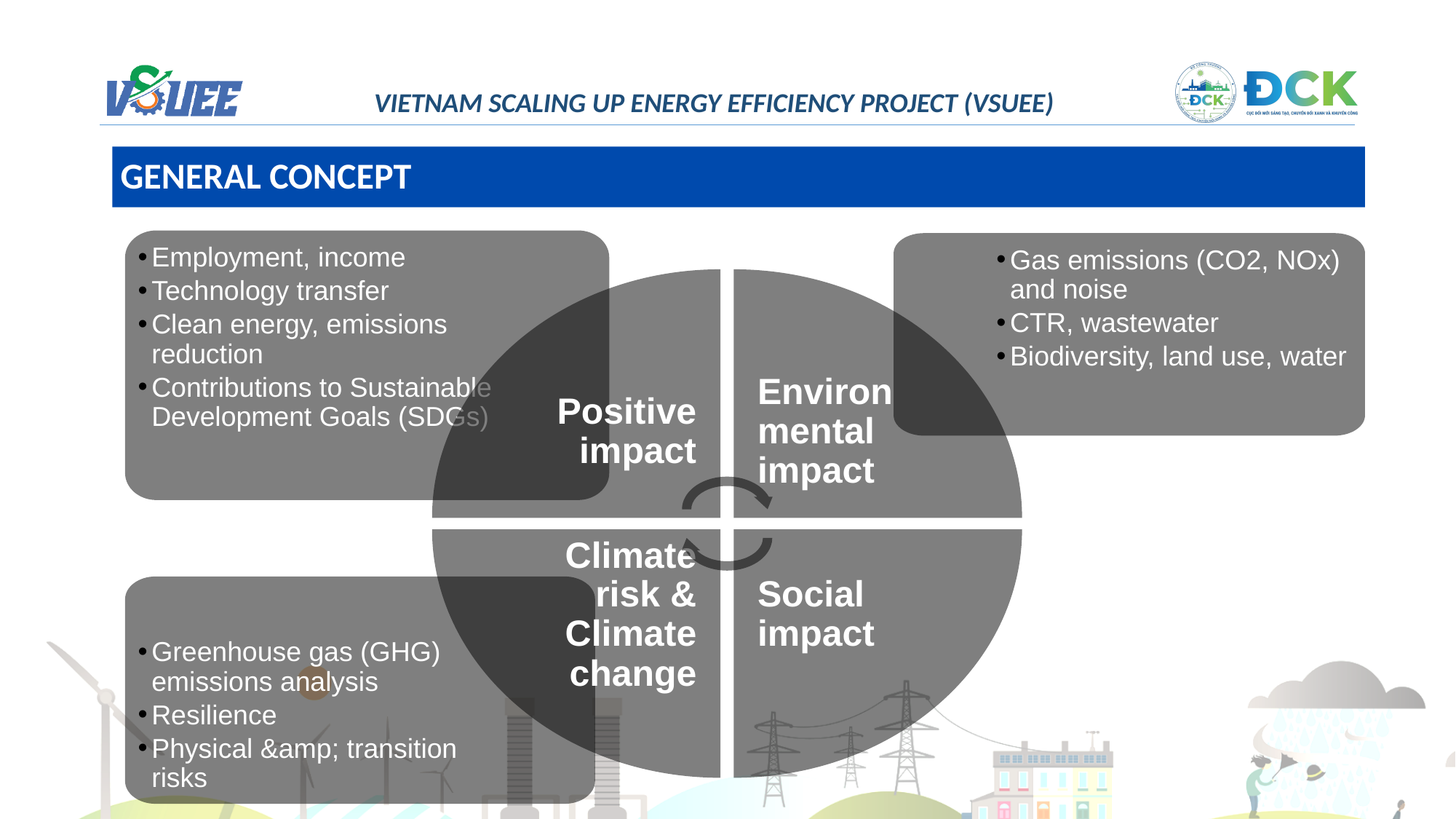

GENERAL CONCEPT
Employment, income
Technology transfer
Clean energy, emissions reduction
Contributions to Sustainable Development Goals (SDGs)
Gas emissions (CO2, NOx) and noise
CTR, wastewater
Biodiversity, land use, water
Positive impact
Environmental impact

Climate risk & Climate change
Social impact
Greenhouse gas (GHG) emissions analysis
Resilience
Physical &amp; transition risks